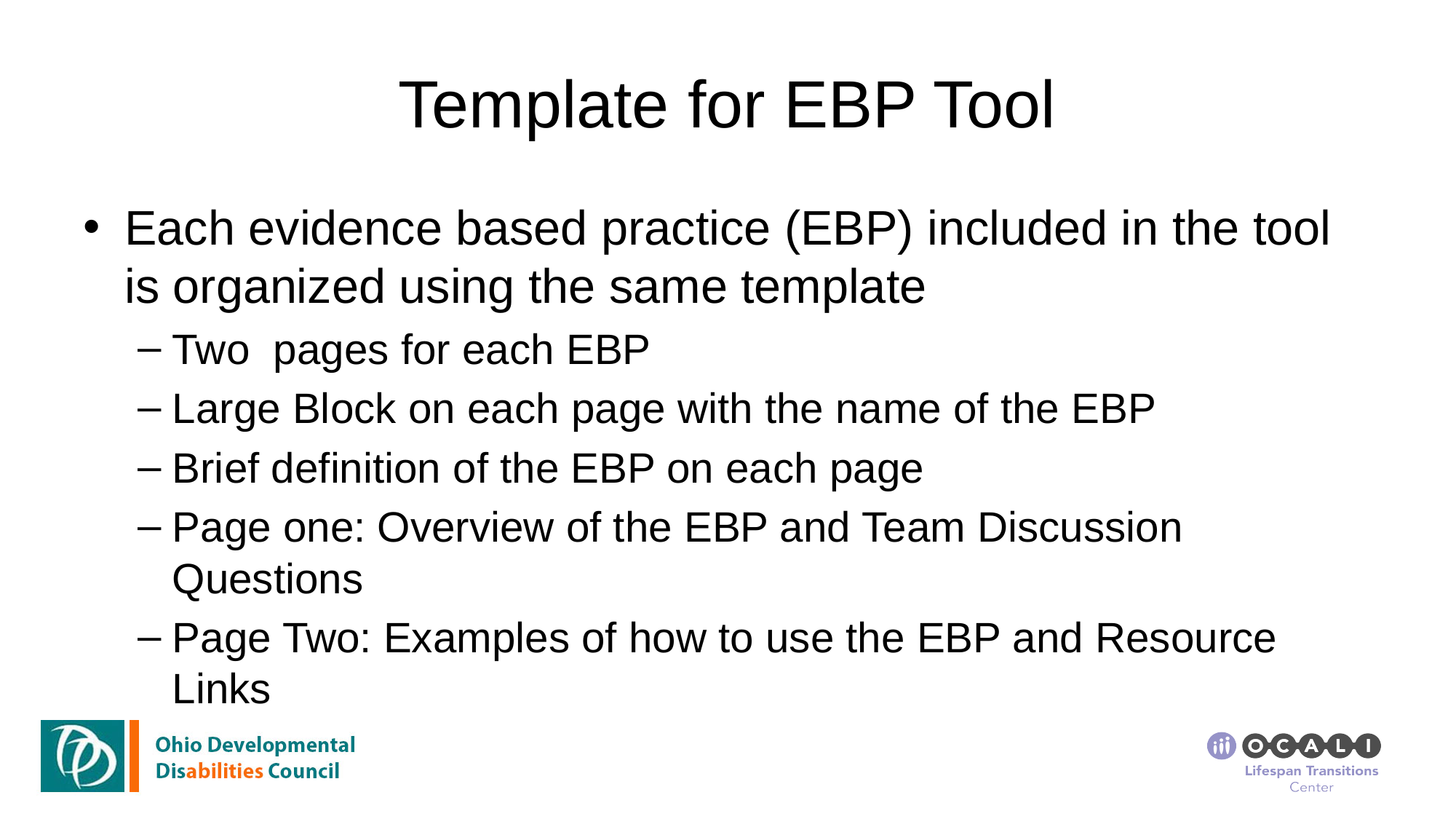

# Template for EBP Tool
Each evidence based practice (EBP) included in the tool is organized using the same template
Two  pages for each EBP
Large Block on each page with the name of the EBP
Brief definition of the EBP on each page
Page one: Overview of the EBP and Team Discussion Questions
Page Two: Examples of how to use the EBP and Resource Links